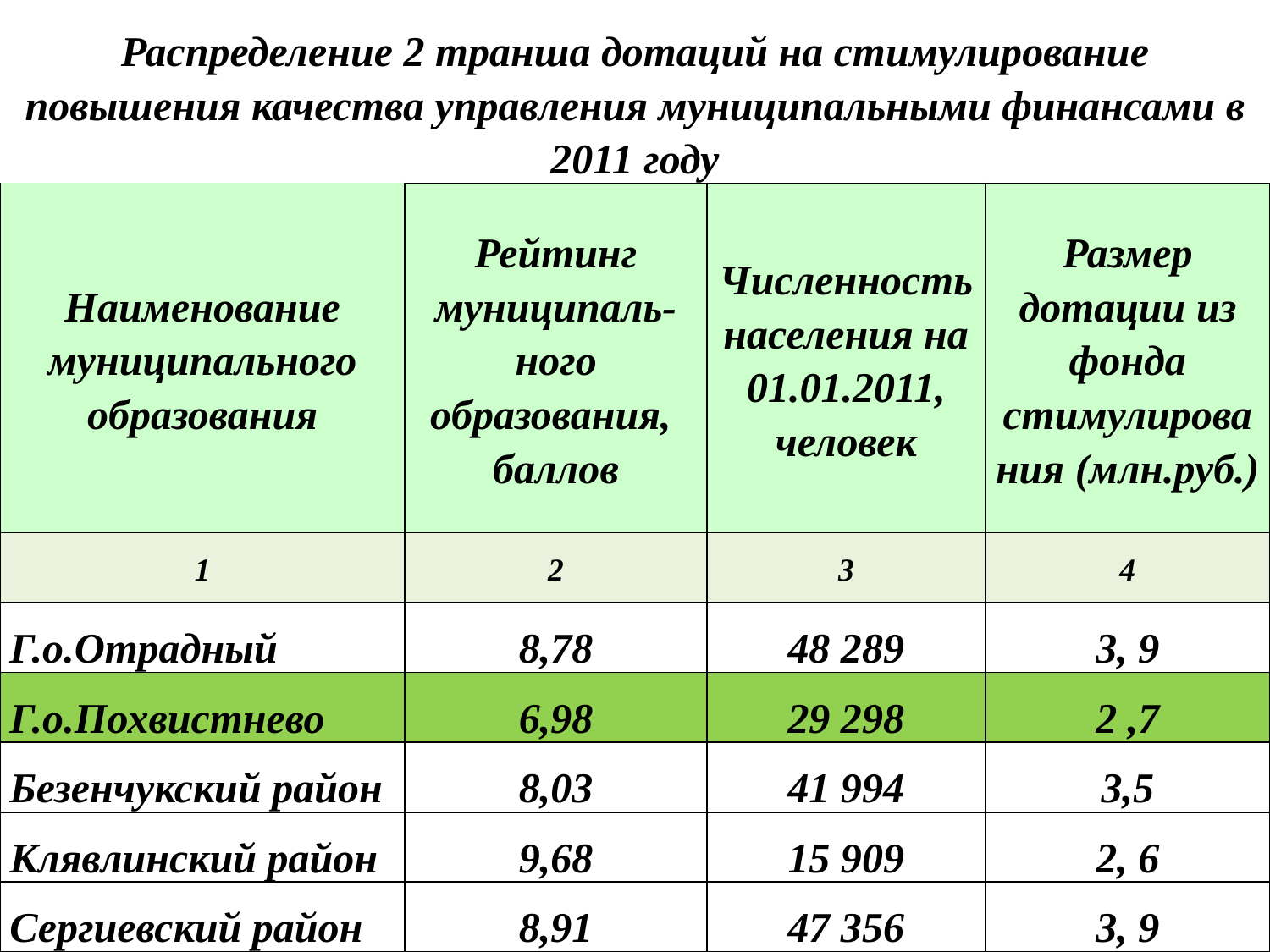

| Распределение 2 транша дотаций на стимулирование повышения качества управления муниципальными финансами в 2011 году |  |  |  |
| --- | --- | --- | --- |
| Наименование муниципального образования | Рейтинг муниципаль-ного образования, баллов | Численность населения на 01.01.2011, человек | Размер дотации из фонда стимулирования (млн.руб.) |
| 1 | 2 | 3 | 4 |
| Г.о.Отрадный | 8,78 | 48 289 | 3, 9 |
| Г.о.Похвистнево | 6,98 | 29 298 | 2 ,7 |
| Безенчукский район | 8,03 | 41 994 | 3,5 |
| Клявлинский район | 9,68 | 15 909 | 2, 6 |
| Сергиевский район | 8,91 | 47 356 | 3, 9 |